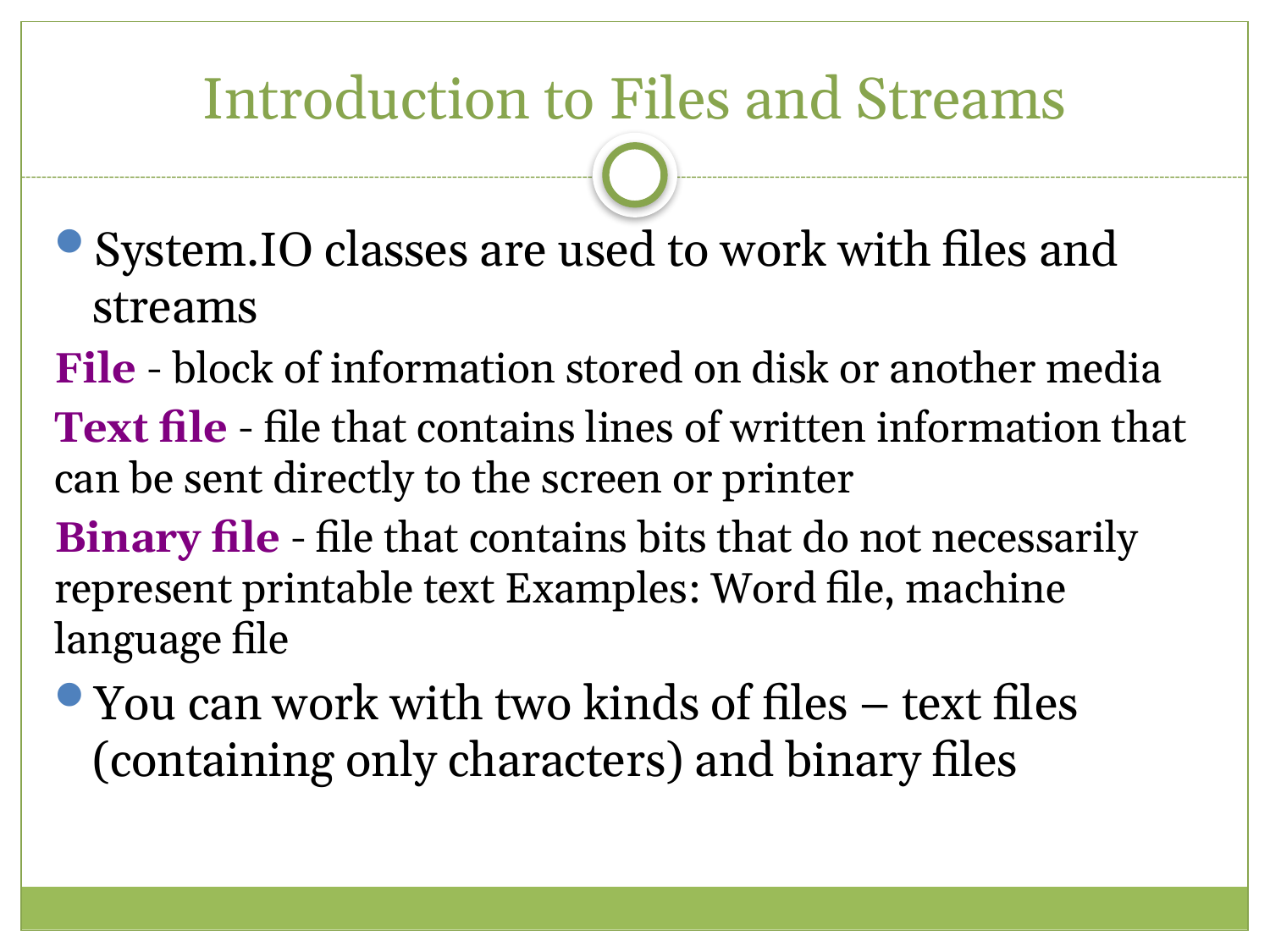

# Introduction to Files and Streams
System.IO classes are used to work with files and streams
File - block of information stored on disk or another media
Text file - file that contains lines of written information that can be sent directly to the screen or printer
Binary file - file that contains bits that do not necessarily represent printable text Examples: Word file, machine language file
You can work with two kinds of files – text files (containing only characters) and binary files